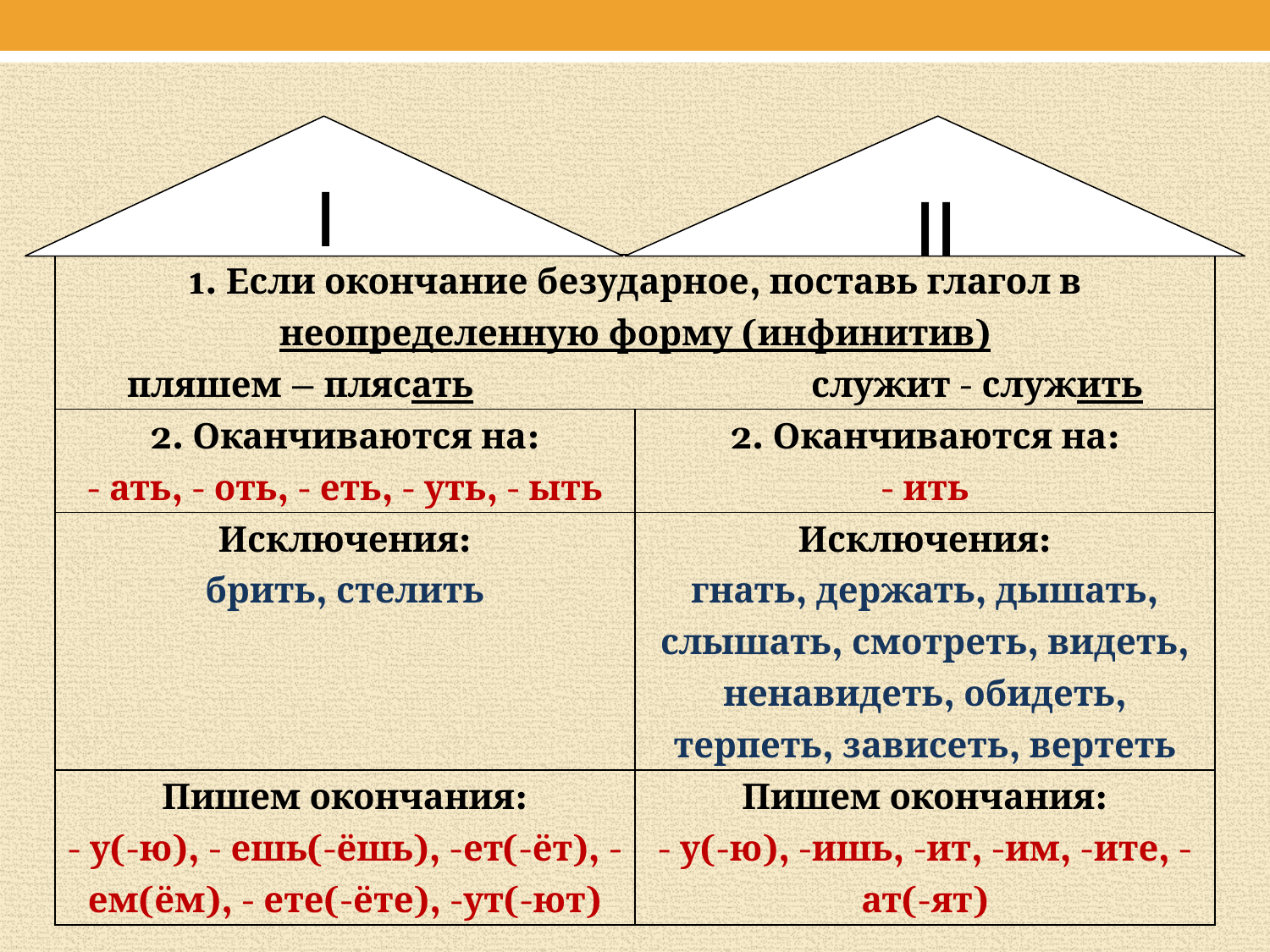

I

   II
| 1. Если окончание безударное, поставь глагол в неопределенную форму (инфинитив) пляшем – плясать служит - служить |  |
| --- | --- |
| 2. Оканчиваются на: - ать, - оть, - еть, - уть, - ыть | 2. Оканчиваются на: - ить |
| Исключения: брить, стелить | Исключения: гнать, держать, дышать, слышать, смотреть, видеть, ненавидеть, обидеть, терпеть, зависеть, вертеть |
| Пишем окончания: - у(-ю), - ешь(-ёшь), -ет(-ёт), -ем(ём), - ете(-ёте), -ут(-ют) | Пишем окончания: - у(-ю), -ишь, -ит, -им, -ите, -ат(-ят) |